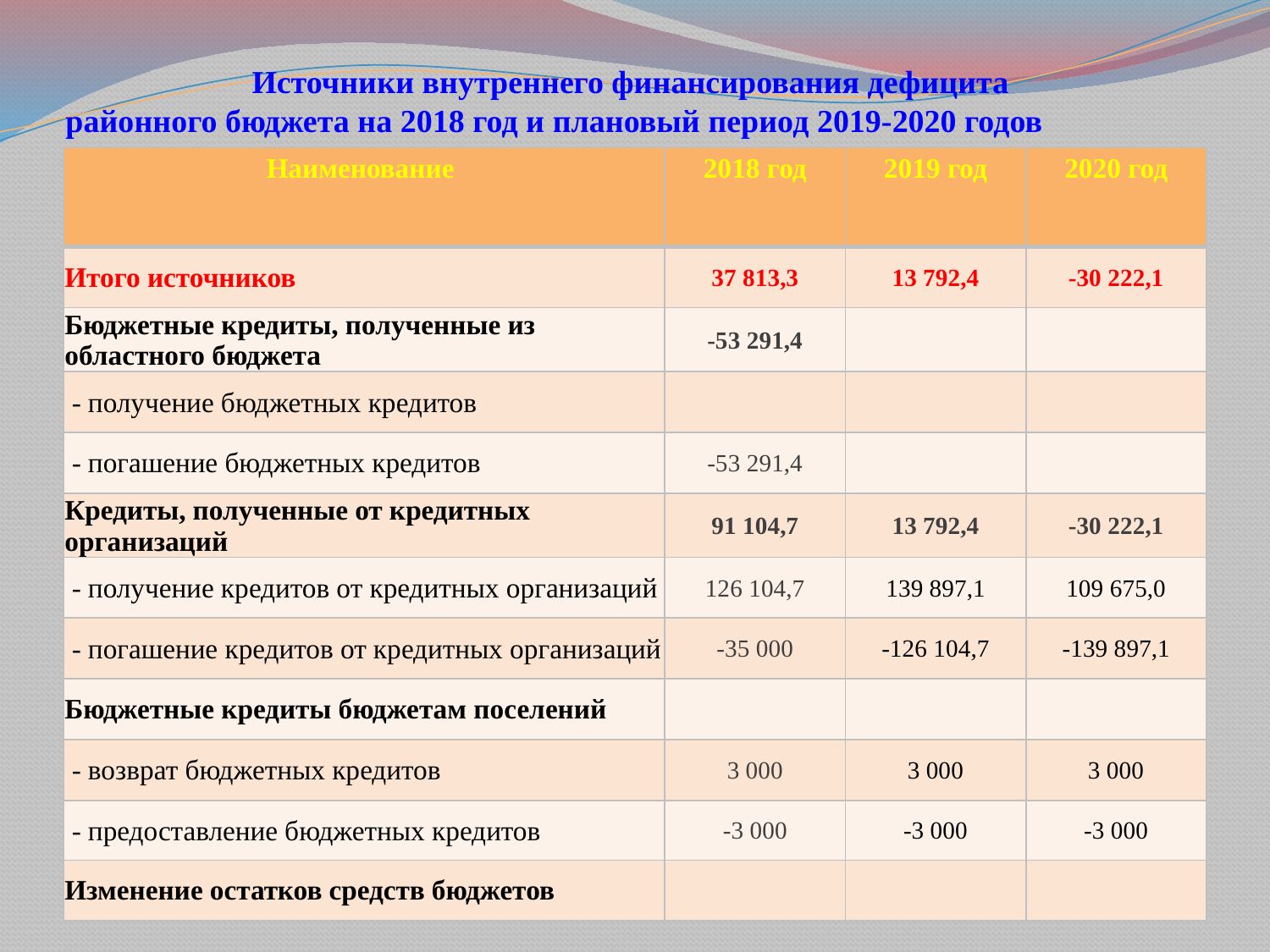

# Источники внутреннего финансирования дефицита районного бюджета на 2018 год и плановый период 2019-2020 годов
| Наименование | 2018 год | 2019 год | 2020 год |
| --- | --- | --- | --- |
| Итого источников | 37 813,3 | 13 792,4 | -30 222,1 |
| Бюджетные кредиты, полученные из областного бюджета | -53 291,4 |  |  |
| - получение бюджетных кредитов |  |  |  |
| - погашение бюджетных кредитов | -53 291,4 |  |  |
| Кредиты, полученные от кредитных организаций | 91 104,7 | 13 792,4 | -30 222,1 |
| - получение кредитов от кредитных организаций | 126 104,7 | 139 897,1 | 109 675,0 |
| - погашение кредитов от кредитных организаций | -35 000 | -126 104,7 | -139 897,1 |
| Бюджетные кредиты бюджетам поселений |  |  |  |
| - возврат бюджетных кредитов | 3 000 | 3 000 | 3 000 |
| - предоставление бюджетных кредитов | -3 000 | -3 000 | -3 000 |
| Изменение остатков средств бюджетов |  |  |  |